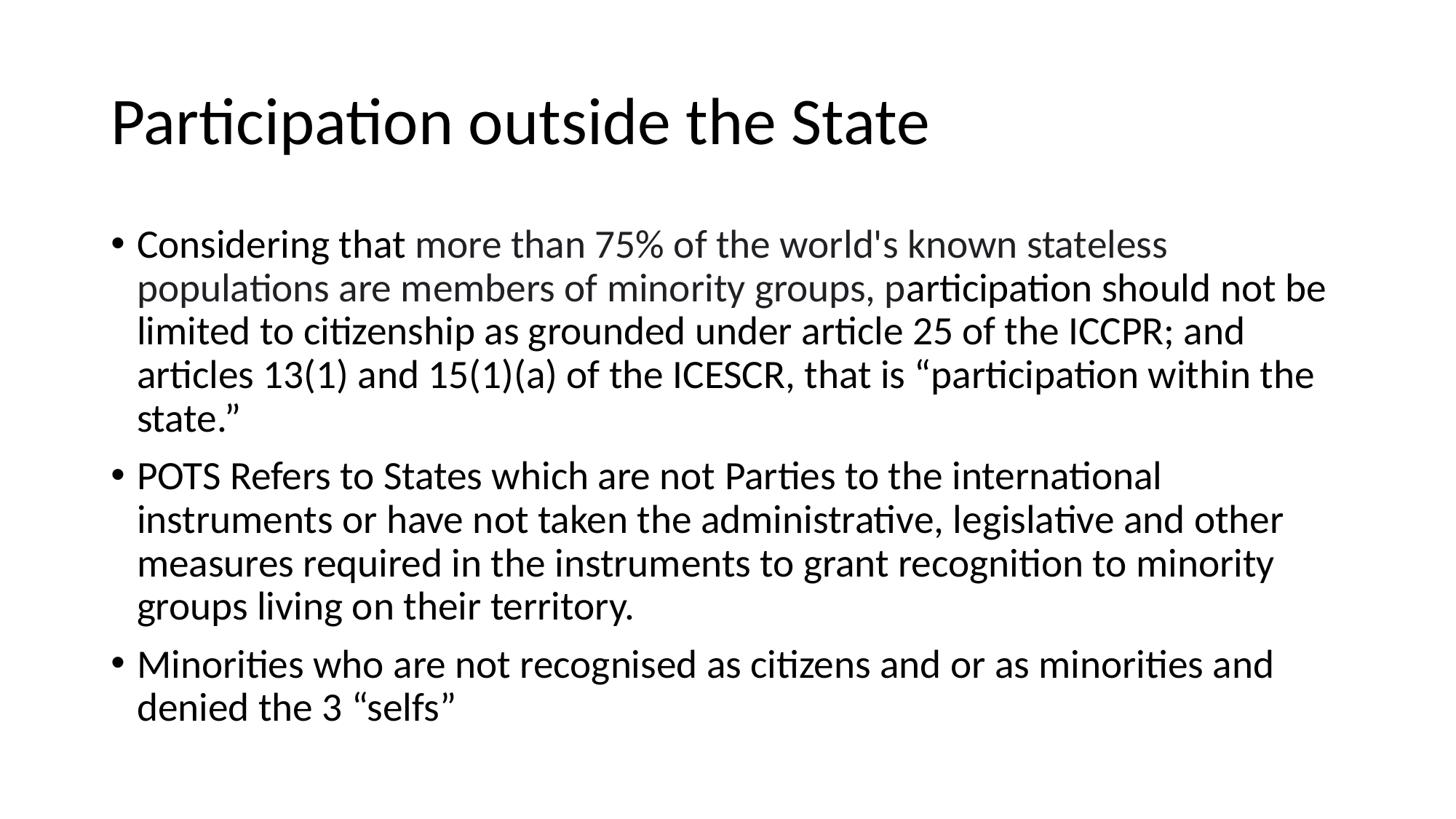

# Participation outside the State
Considering that more than 75% of the world's known stateless populations are members of minority groups, participation should not be limited to citizenship as grounded under article 25 of the ICCPR; and articles 13(1) and 15(1)(a) of the ICESCR, that is “participation within the state.”
POTS Refers to States which are not Parties to the international instruments or have not taken the administrative, legislative and other measures required in the instruments to grant recognition to minority groups living on their territory.
Minorities who are not recognised as citizens and or as minorities and denied the 3 “selfs”